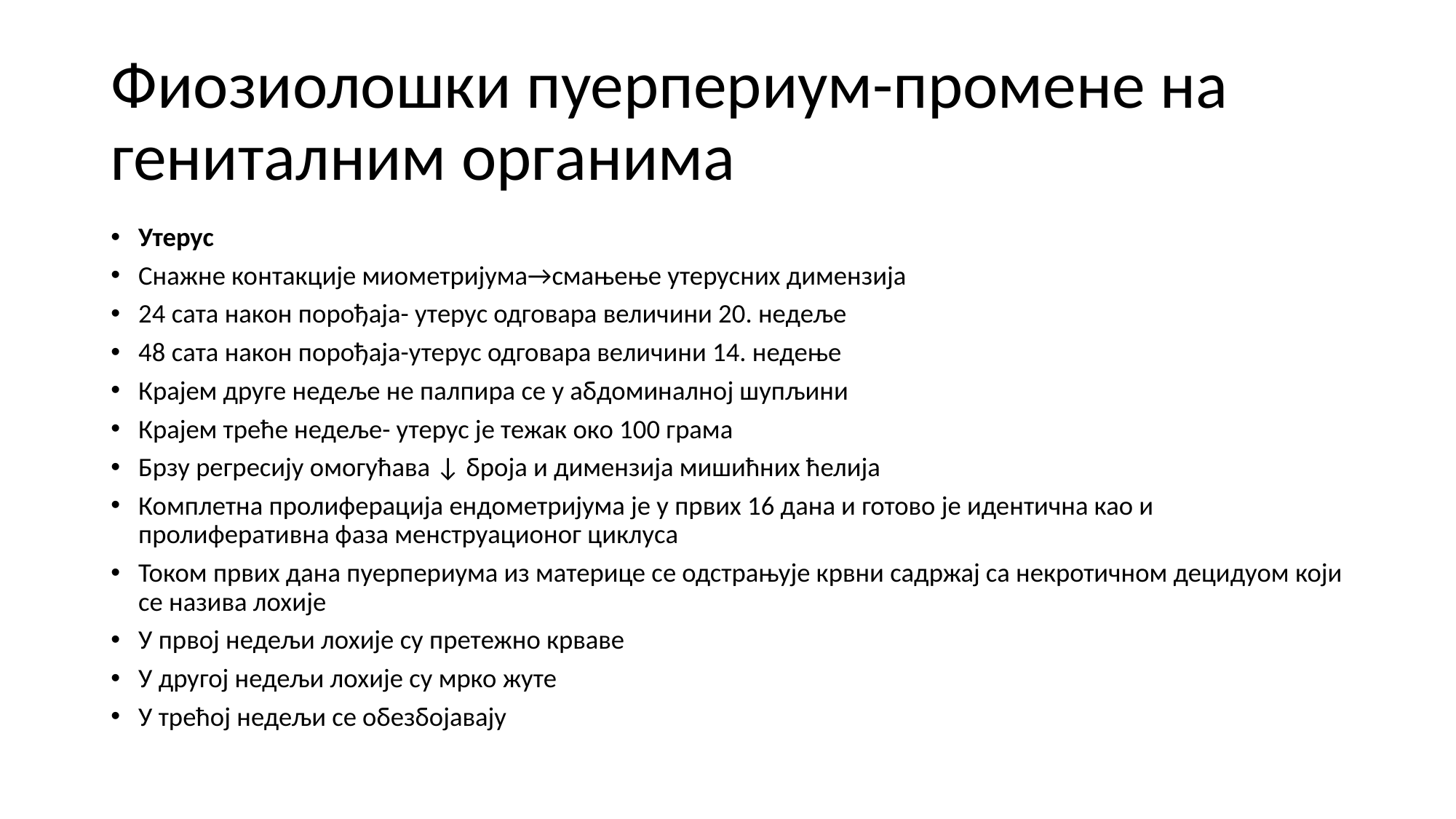

# Фиозиолошки пуерпериум-промене на гениталним органима
Утерус
Снажне контакције миометријума→смањење утерусних димензија
24 сата након порођаја- утерус одговара величини 20. недеље
48 сата након порођаја-утерус одговара величини 14. недење
Крајем друге недеље не палпира се у абдоминалној шупљини
Крајем треће недеље- утерус је тежак око 100 грама
Брзу регресију омогућава ↓ броја и димензија мишићних ћелија
Комплетна пролиферација ендометријума је у првих 16 дана и готово је идентична као и пролиферативна фаза менструационог циклуса
Током првих дана пуерпериума из материце се одстрањује крвни садржај са некротичном децидуом који се назива лохије
У првој недељи лохије су претежно крваве
У другој недељи лохије су мрко жуте
У трећој недељи се обезбојавају